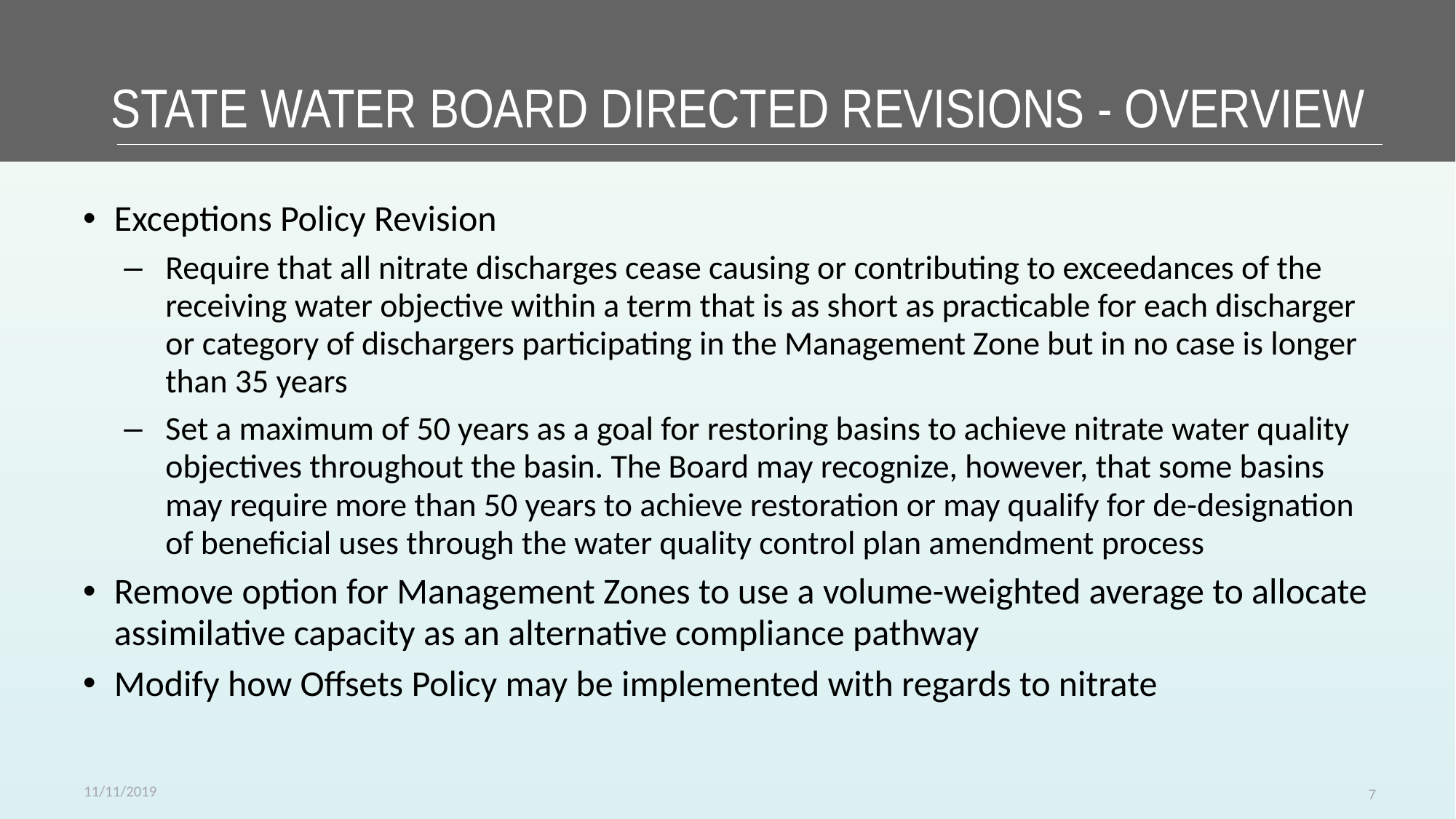

# State Water Board Directed Revisions - Overview
Exceptions Policy Revision
Require that all nitrate discharges cease causing or contributing to exceedances of the receiving water objective within a term that is as short as practicable for each discharger or category of dischargers participating in the Management Zone but in no case is longer than 35 years
Set a maximum of 50 years as a goal for restoring basins to achieve nitrate water quality objectives throughout the basin. The Board may recognize, however, that some basins may require more than 50 years to achieve restoration or may qualify for de-designation of beneficial uses through the water quality control plan amendment process
Remove option for Management Zones to use a volume-weighted average to allocate assimilative capacity as an alternative compliance pathway
Modify how Offsets Policy may be implemented with regards to nitrate

11/11/2019
7